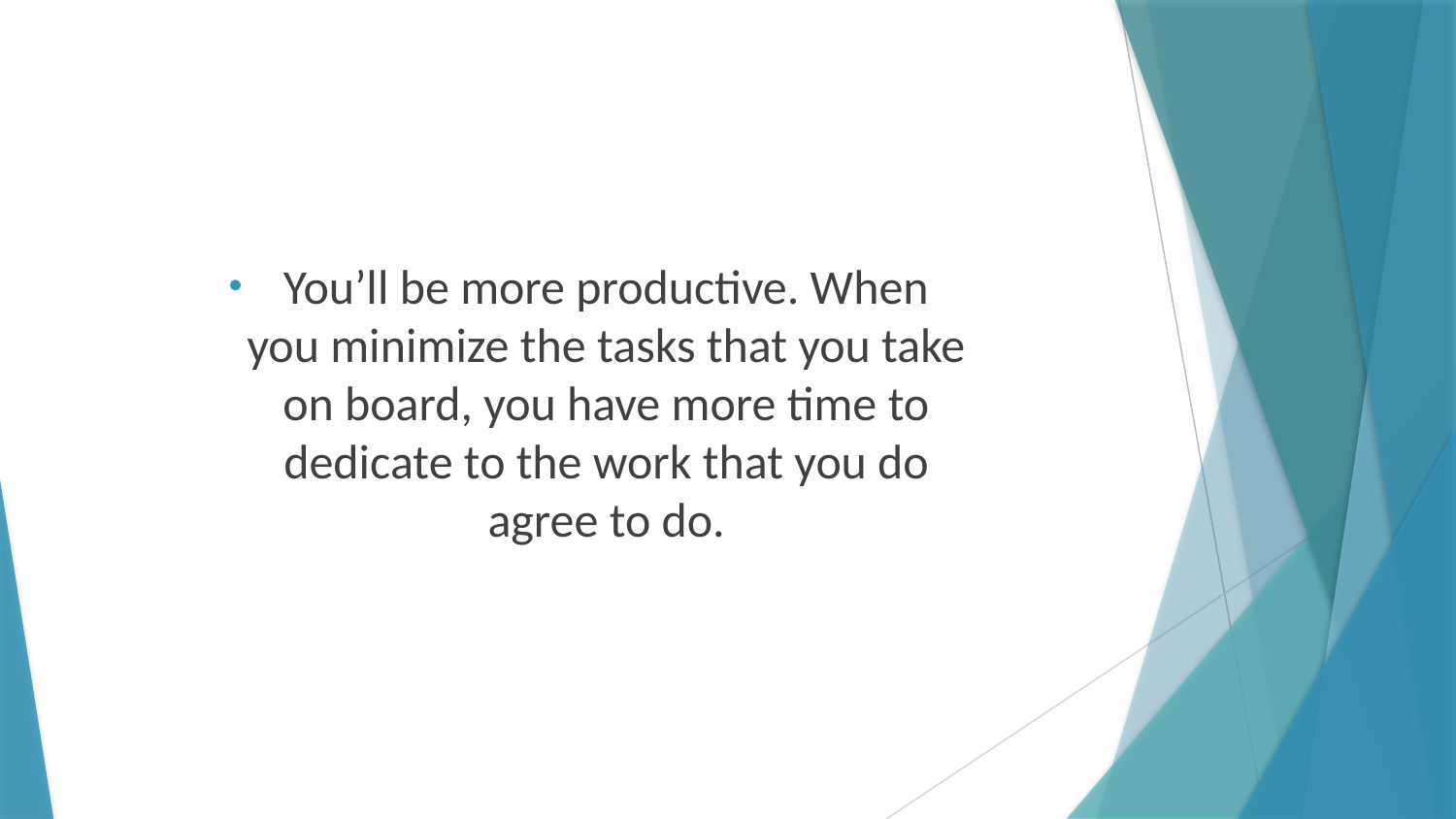

You’ll be more productive. When you minimize the tasks that you take on board, you have more time to dedicate to the work that you do agree to do.